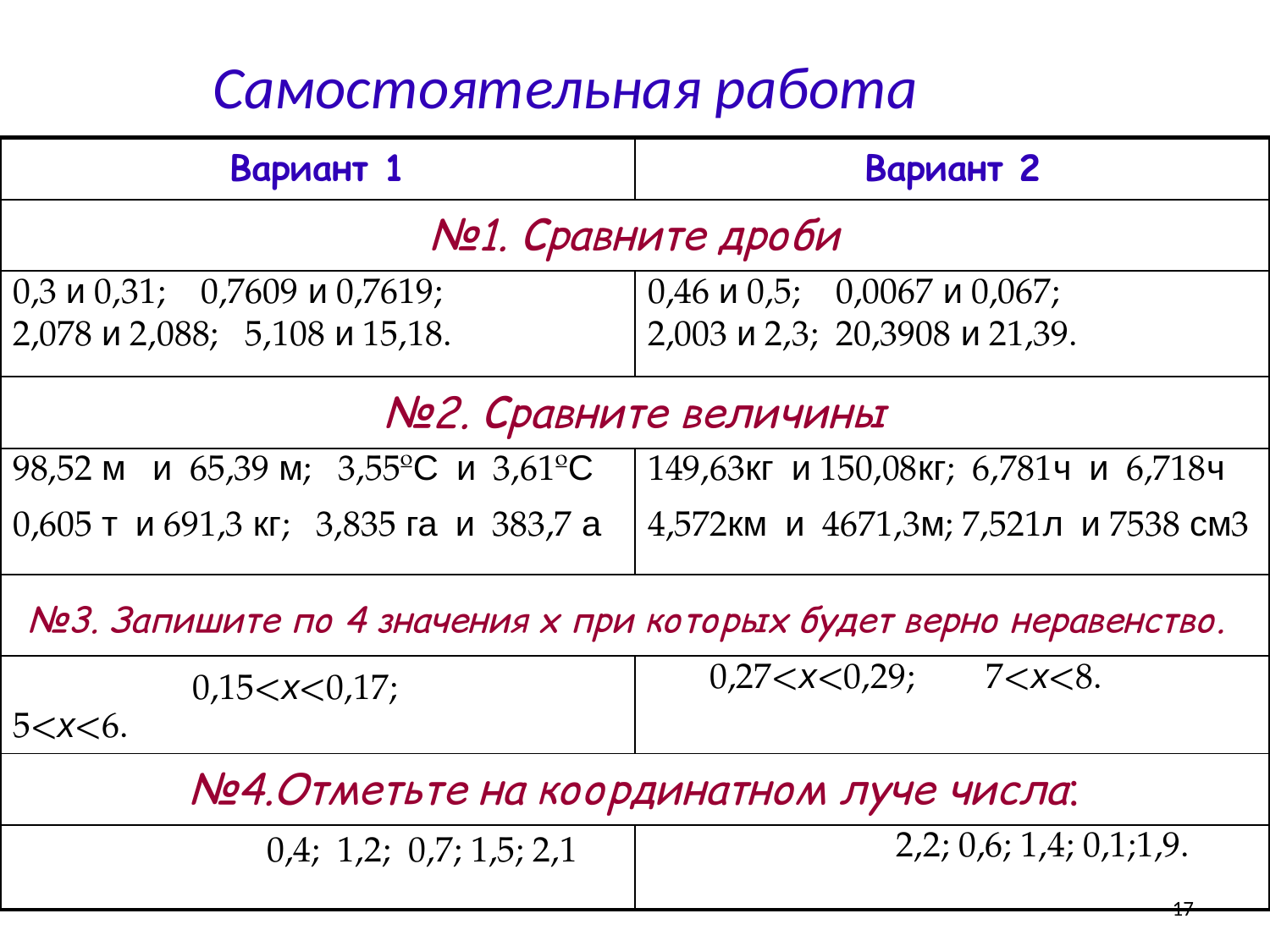

# Самостоятельная работа
| Вариант 1 | Вариант 2 |
| --- | --- |
| №1. Сравните дроби |  |
| 0,3 и 0,31; 0,7609 и 0,7619; 2,078 и 2,088; 5,108 и 15,18. | 0,46 и 0,5; 0,0067 и 0,067; 2,003 и 2,3; 20,3908 и 21,39. |
| №2. Сравните величины |  |
| 98,52 м и 65,39 м; 3,55ºС и 3,61ºС 0,605 т и 691,3 кг; 3,835 га и 383,7 а | 149,63кг и 150,08кг; 6,781ч и 6,718ч 4,572км и 4671,3м; 7,521л и 7538 см3 |
| №3. Запишите по 4 значения х при которых будет верно неравенство. |  |
| 0,15<х<0,17; 5<х<6. | 0,27<х<0,29; 7<х<8. |
| №4.Отметьте на координатном луче числа: |  |
| 0,4; 1,2; 0,7; 1,5; 2,1 | 2,2; 0,6; 1,4; 0,1;1,9. |
17